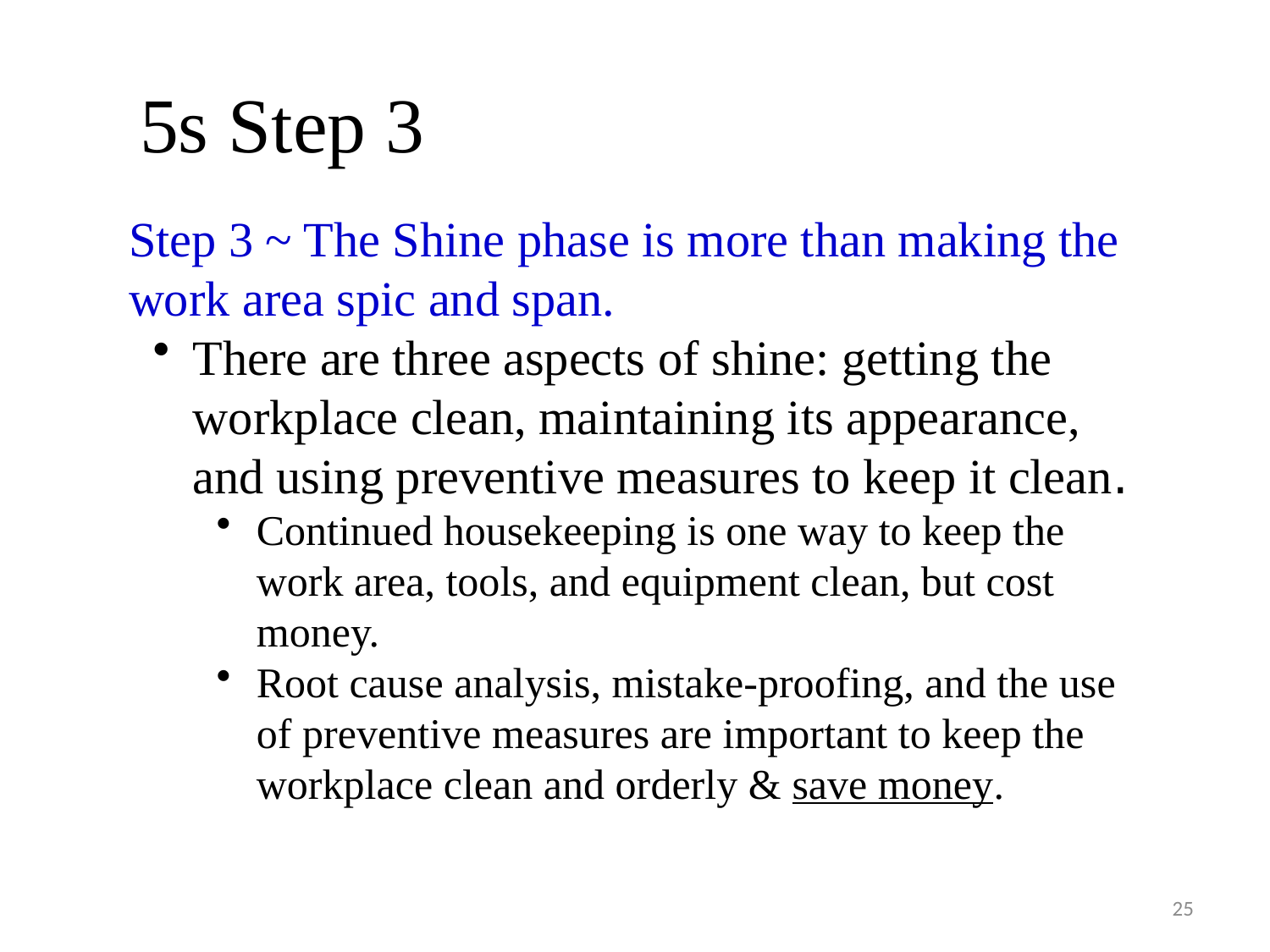

# 5s Step 3
Step 3 ~ The Shine phase is more than making the work area spic and span.
There are three aspects of shine: getting the workplace clean, maintaining its appearance, and using preventive measures to keep it clean.
Continued housekeeping is one way to keep the work area, tools, and equipment clean, but cost money.
Root cause analysis, mistake-proofing, and the use of preventive measures are important to keep the workplace clean and orderly & save money.

25